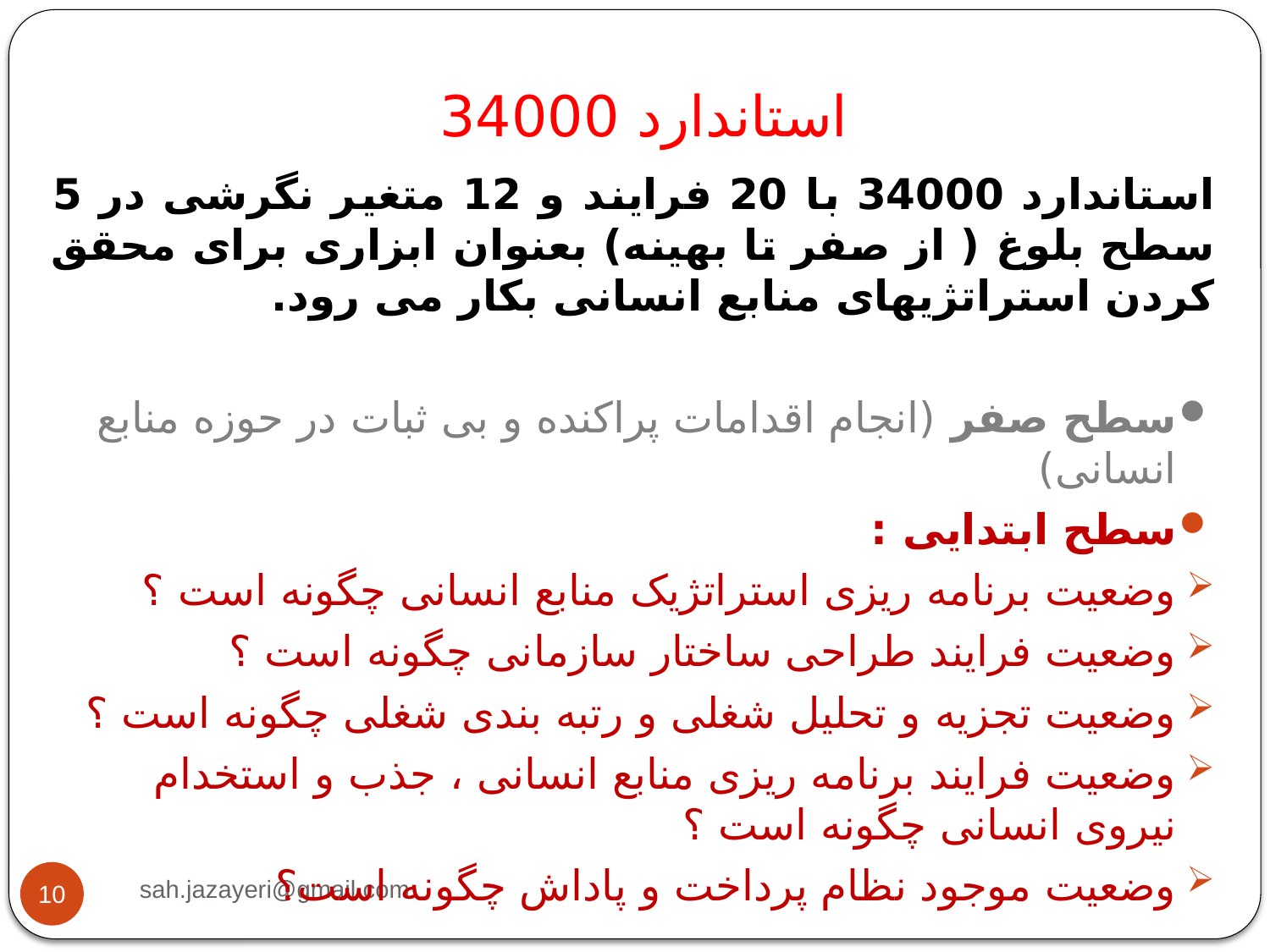

# استاندارد 34000
استاندارد 34000 با 20 فرایند و 12 متغیر نگرشی در 5 سطح بلوغ ( از صفر تا بهینه) بعنوان ابزاری برای محقق کردن استراتژیهای منابع انسانی بکار می رود.

سطح صفر (انجام اقدامات پراکنده و بی ثبات در حوزه منابع انسانی)
سطح ابتدایی :
وضعیت برنامه ریزی استراتژیک منابع انسانی چگونه است ؟
وضعيت فرایند طراحی ساختار سازمانی چگونه است ؟
وضعیت تجزیه و تحلیل شغلی و رتبه بندی شغلی چگونه است ؟
وضعیت فرایند برنامه ریزی منابع انسانی ، جذب و استخدام نیروی انسانی چگونه است ؟
وضعیت موجود نظام پرداخت و پاداش چگونه است؟
sah.jazayeri@gmail.com
10